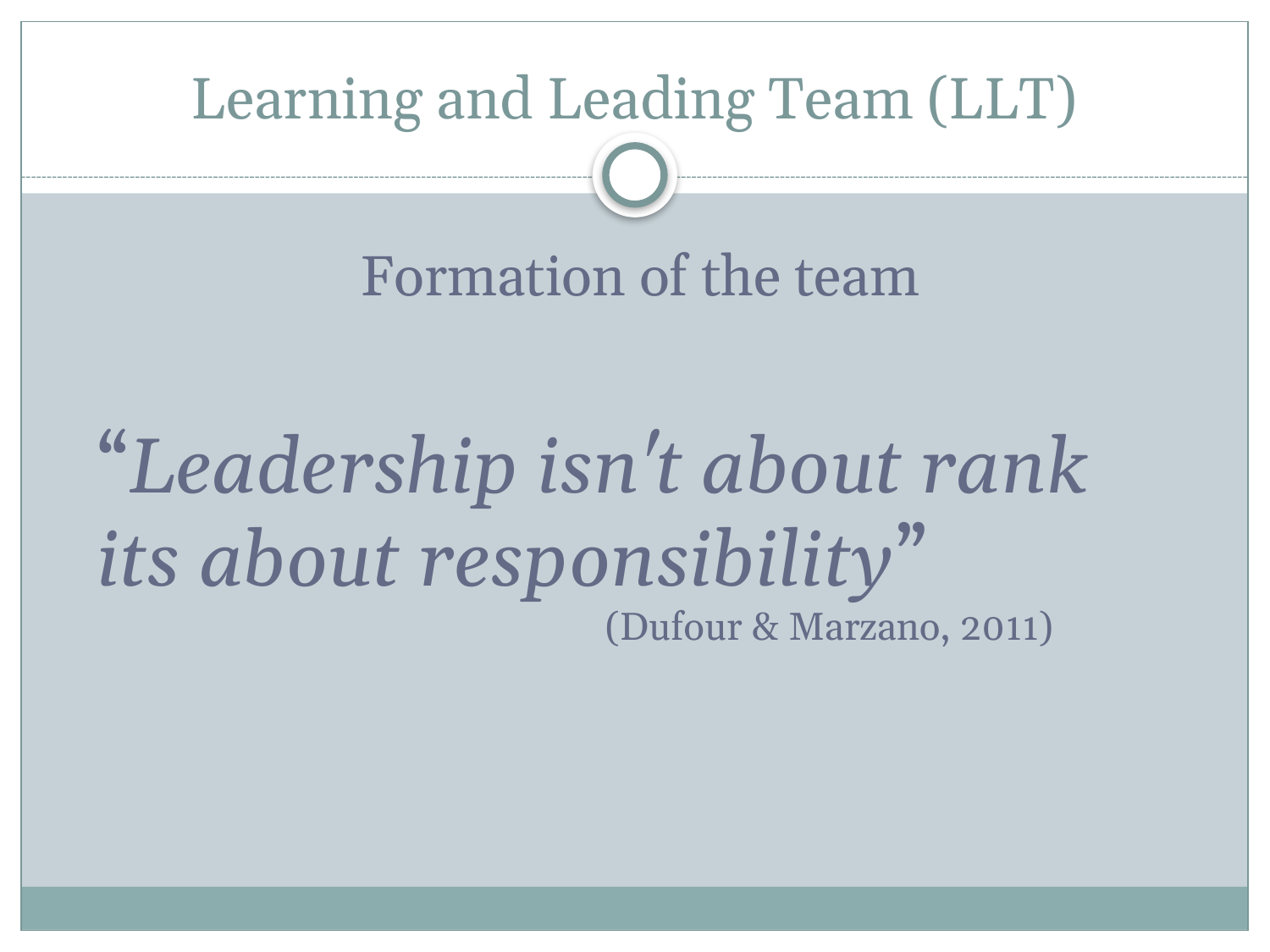

# Learning and Leading Team (LLT)
Formation of the team

“Leadership isn't about rank its about responsibility”
				(Dufour & Marzano, 2011)